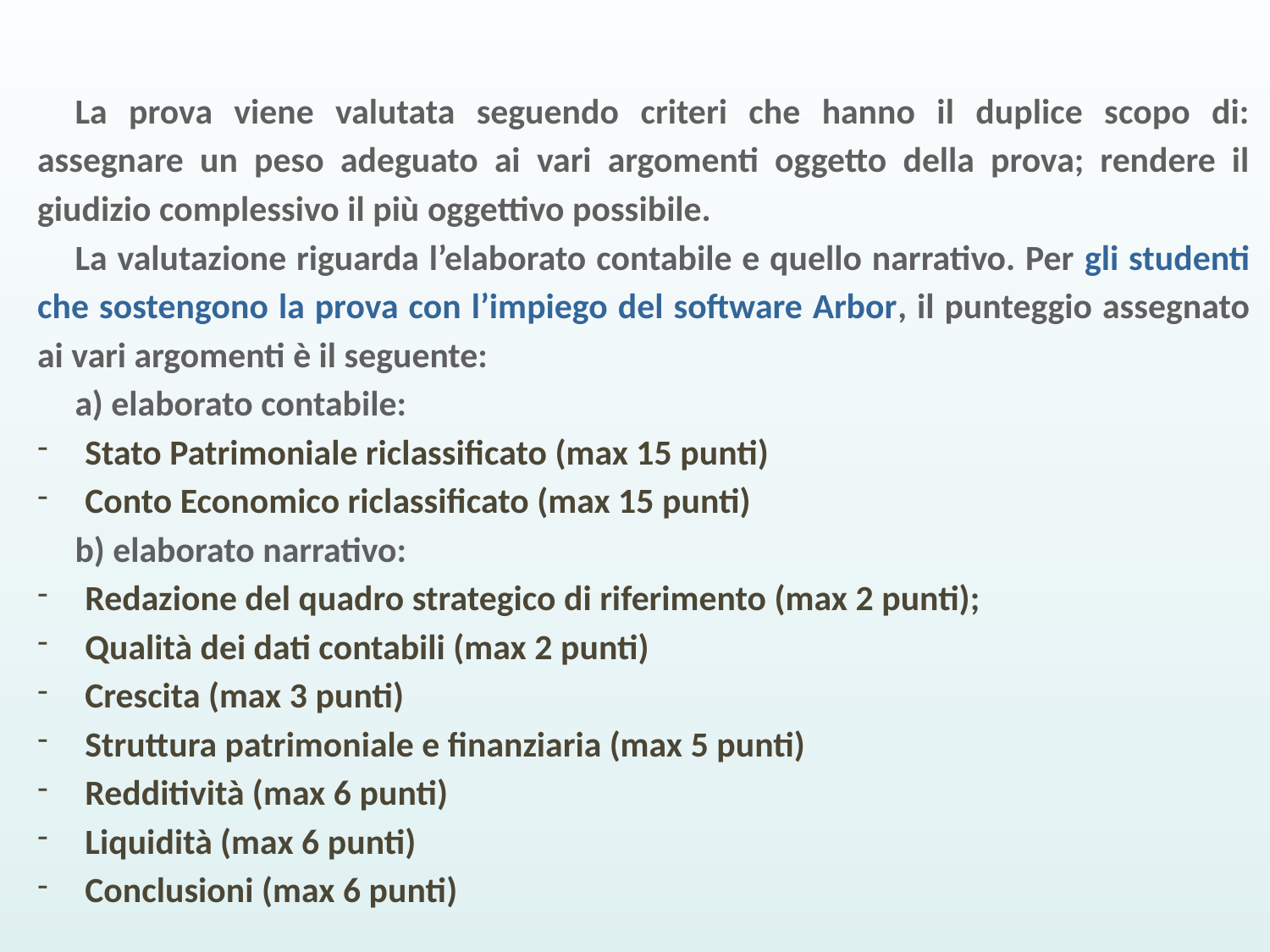

La prova viene valutata seguendo criteri che hanno il duplice scopo di: assegnare un peso adeguato ai vari argomenti oggetto della prova; rendere il giudizio complessivo il più oggettivo possibile.
La valutazione riguarda l’elaborato contabile e quello narrativo. Per gli studenti che sostengono la prova con l’impiego del software Arbor, il punteggio assegnato ai vari argomenti è il seguente:
a) elaborato contabile:
Stato Patrimoniale riclassificato (max 15 punti)
Conto Economico riclassificato (max 15 punti)
b) elaborato narrativo:
Redazione del quadro strategico di riferimento (max 2 punti);
Qualità dei dati contabili (max 2 punti)
Crescita (max 3 punti)
Struttura patrimoniale e finanziaria (max 5 punti)
Redditività (max 6 punti)
Liquidità (max 6 punti)
Conclusioni (max 6 punti)